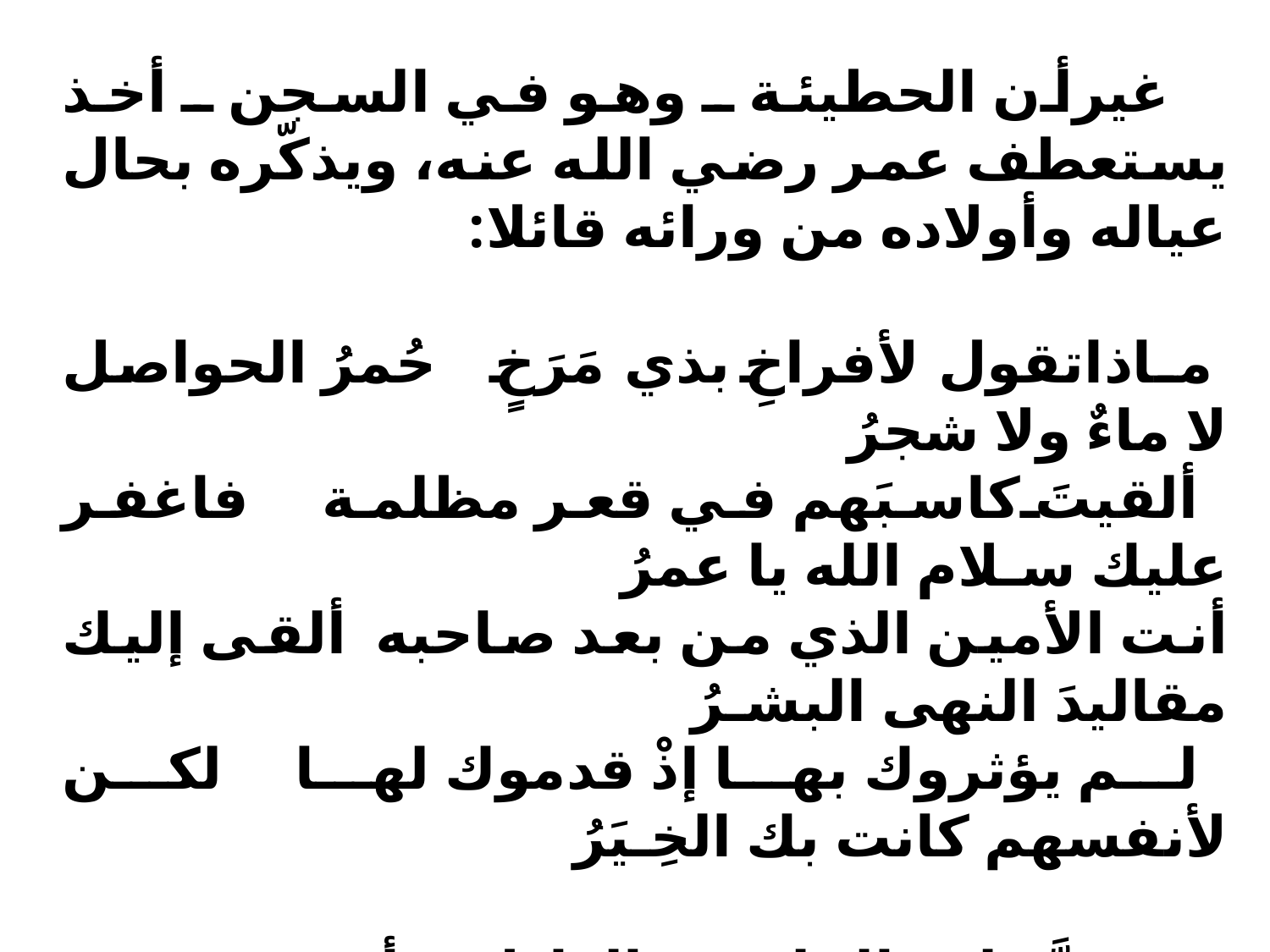

غيرأن الحطيئة ـ وهو في السجن ـ أخذ يستعطف عمر رضي الله عنه، ويذكّره بحال عياله وأولاده من ورائه قائلا:

 مـاذاتقول لأفراخِ بذي مَرَخٍ    حُمرُ الحواصل لا ماءٌ ولا شجرُ
 ألقيتَ كاسبَهم في قعر مظلمة     فاغفر عليك سـلام الله يا عمرُ
أنت الأمين الذي من بعد صاحبه  ألقى إليك مقاليدَ النهى البشـرُ
  لم يؤثروك بها إذْ قدموك لها     لكن لأنفسهم كانت بك الخِـيَرُ

    فرقَّ له الخليفة العادل، وأخرجه من محبسه وقال له:" إياك وهجاء الناس" .. فقال الحطيئة:  " إذاً يموت عيالي جوعا، هذا مكسبي ومعاشي".